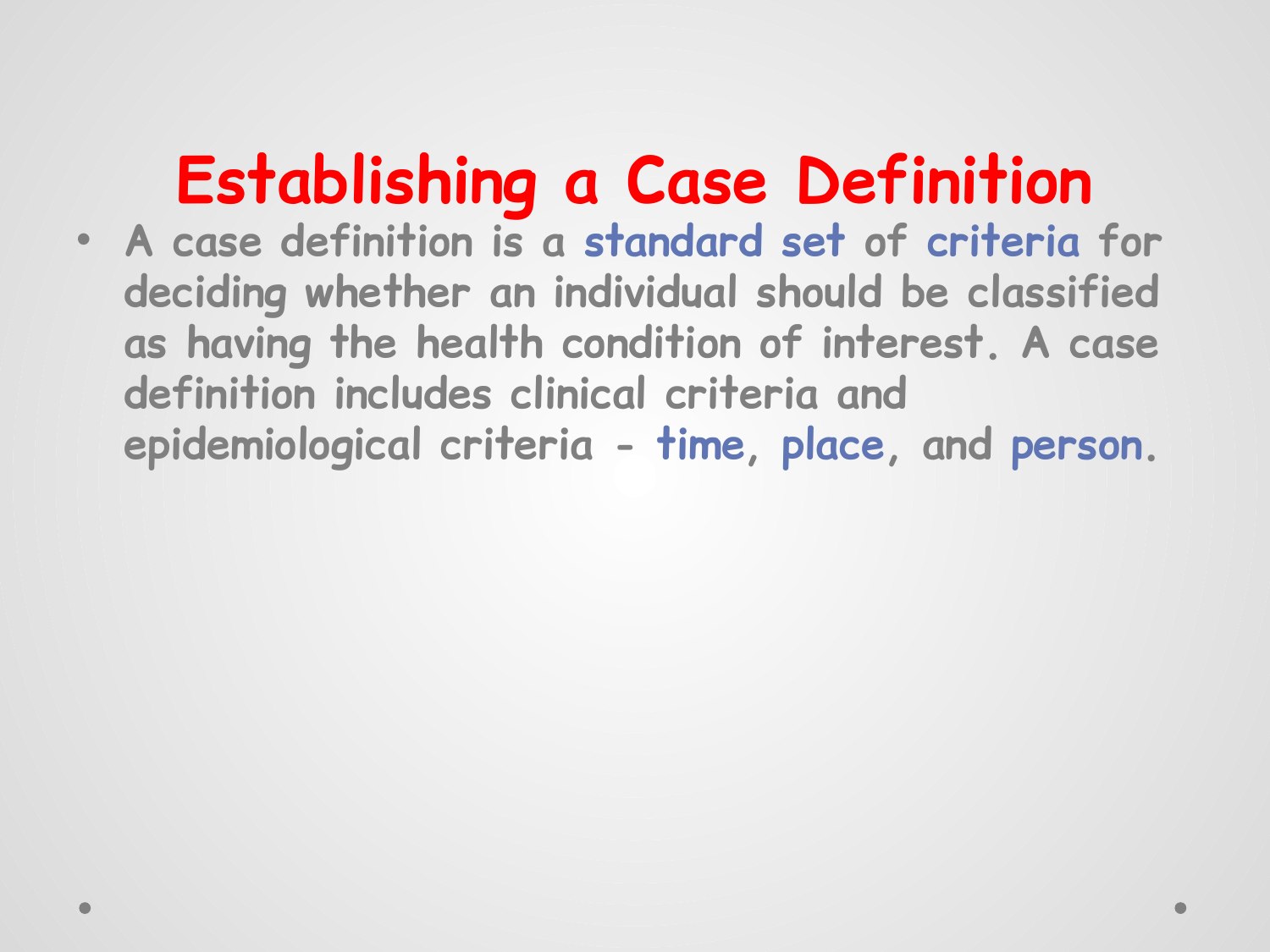

# Establishing a Case Definition
A case definition is a standard set of criteria for deciding whether an individual should be classified as having the health condition of interest. A case definition includes clinical criteria and epidemiological criteria - time, place, and person.